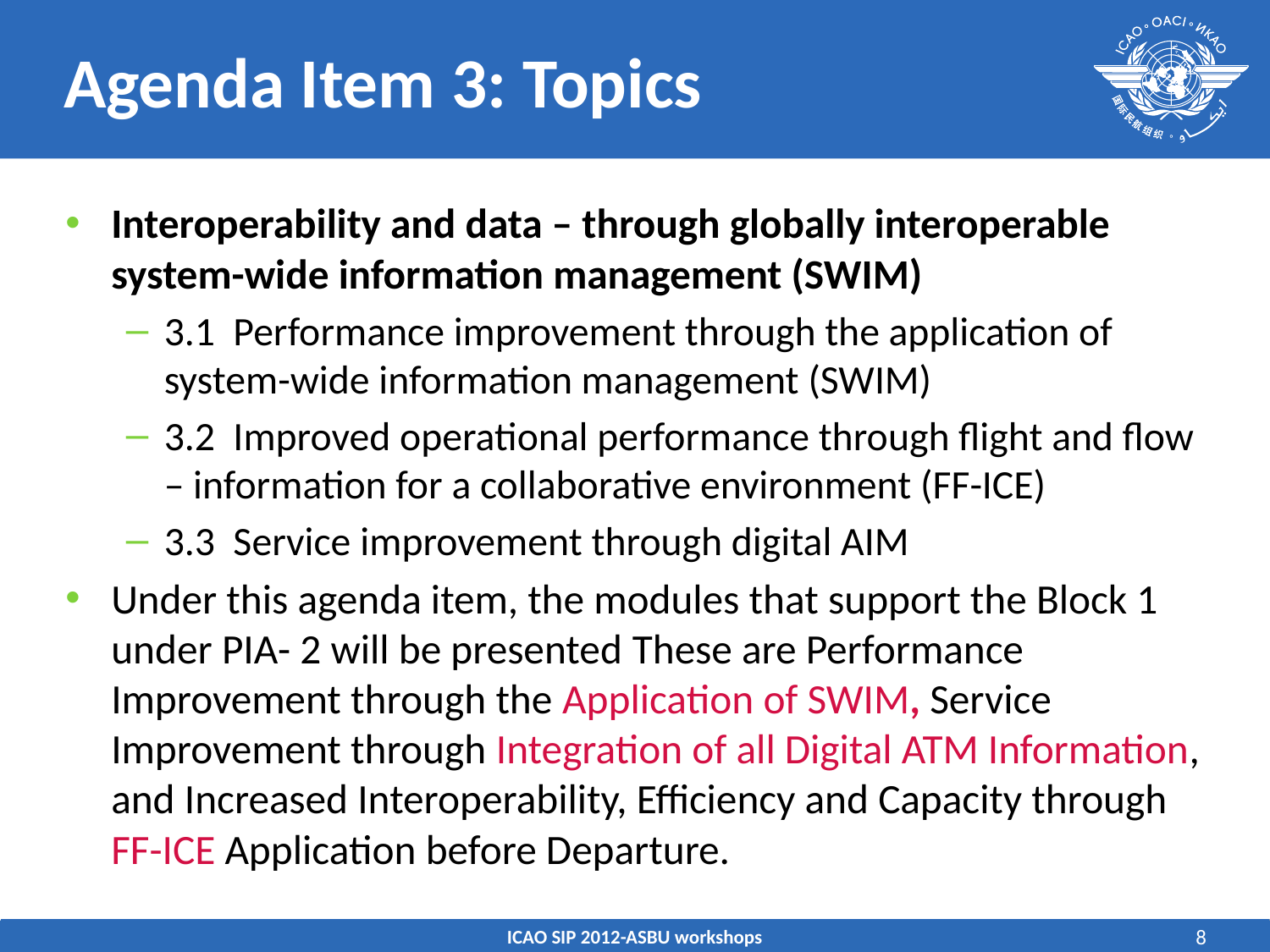

# Agenda Item 3: Topics
Interoperability and data – through globally interoperable system-wide information management (SWIM)
3.1  Performance improvement through the application of system-wide information management (SWIM)
3.2  Improved operational performance through flight and flow – information for a collaborative environment (FF-ICE)
3.3  Service improvement through digital AIM
Under this agenda item, the modules that support the Block 1 under PIA- 2 will be presented These are Performance Improvement through the Application of SWIM, Service Improvement through Integration of all Digital ATM Information, and Increased Interoperability, Efficiency and Capacity through FF-ICE Application before Departure.

ICAO SIP 2012-ASBU workshops
8